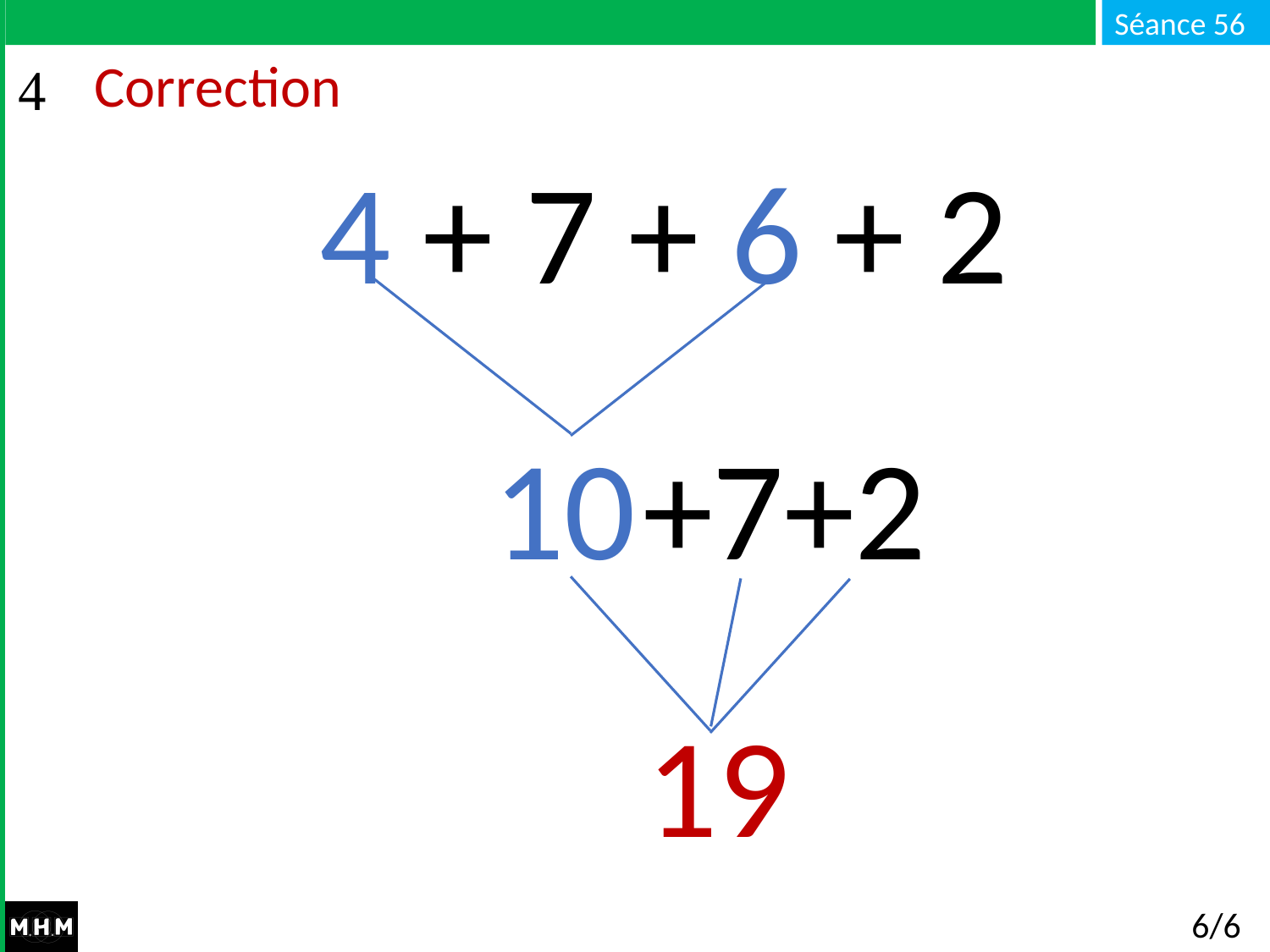

# Correction
4 + 7 + 6 + 2
+7+2
10
19
6/6